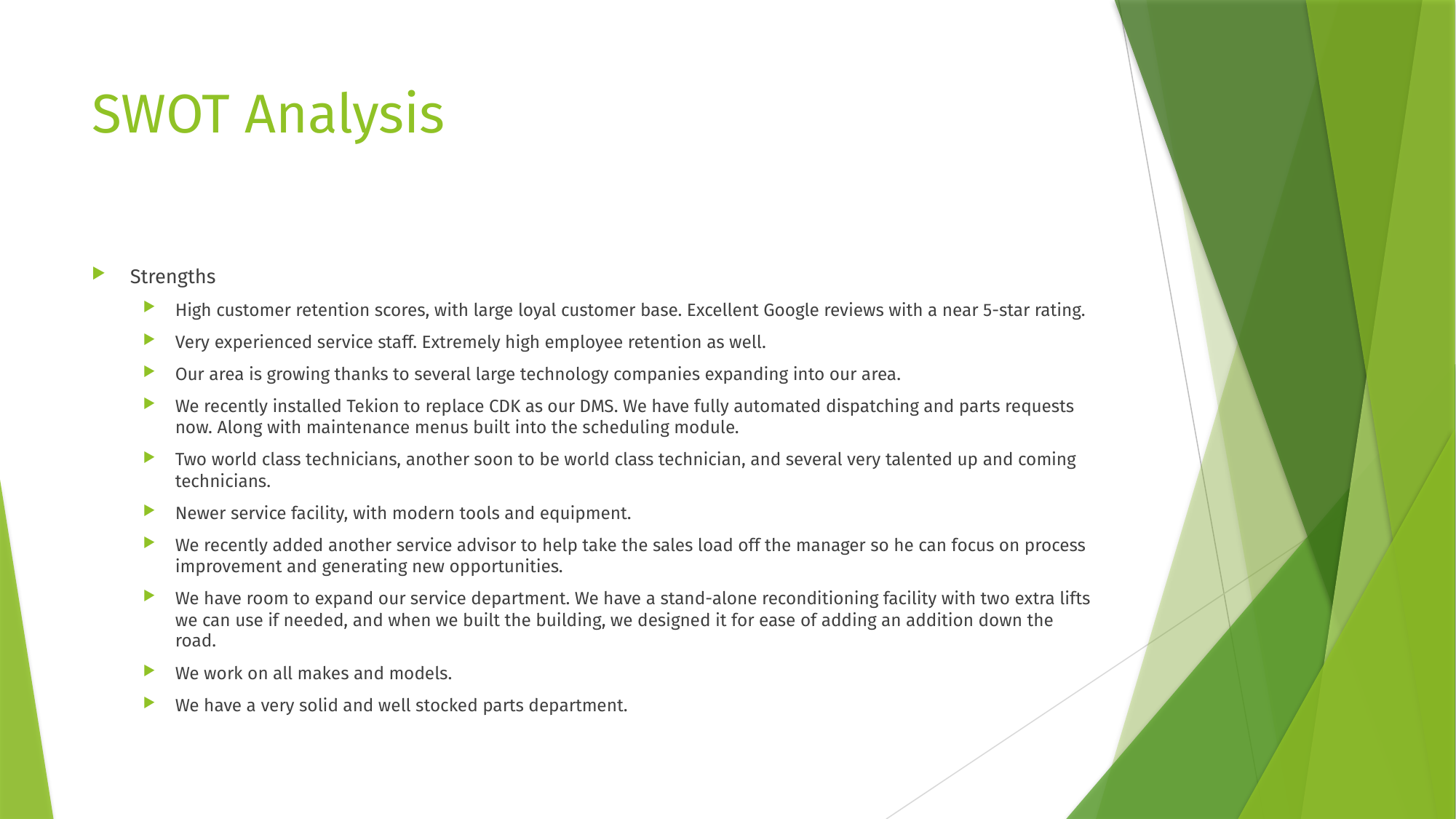

# SWOT Analysis
Strengths
High customer retention scores, with large loyal customer base. Excellent Google reviews with a near 5-star rating.
Very experienced service staff. Extremely high employee retention as well.
Our area is growing thanks to several large technology companies expanding into our area.
We recently installed Tekion to replace CDK as our DMS. We have fully automated dispatching and parts requests now. Along with maintenance menus built into the scheduling module.
Two world class technicians, another soon to be world class technician, and several very talented up and coming technicians.
Newer service facility, with modern tools and equipment.
We recently added another service advisor to help take the sales load off the manager so he can focus on process improvement and generating new opportunities.
We have room to expand our service department. We have a stand-alone reconditioning facility with two extra lifts we can use if needed, and when we built the building, we designed it for ease of adding an addition down the road.
We work on all makes and models.
We have a very solid and well stocked parts department.